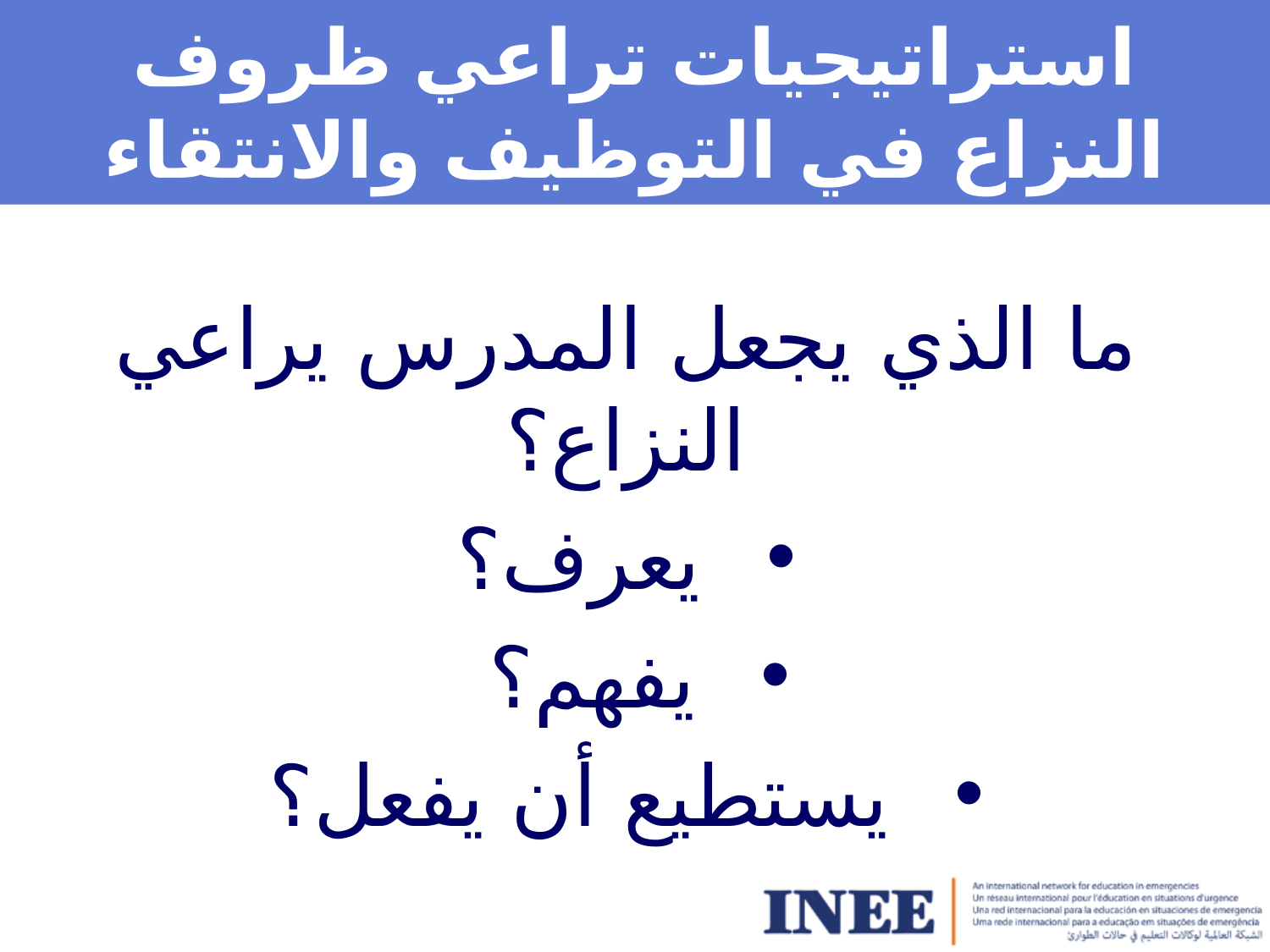

# استراتيجيات تراعي ظروف النزاع في التوظيف والانتقاء
ما الذي يجعل المدرس يراعي النزاع؟
يعرف؟
يفهم؟
يستطيع أن يفعل؟